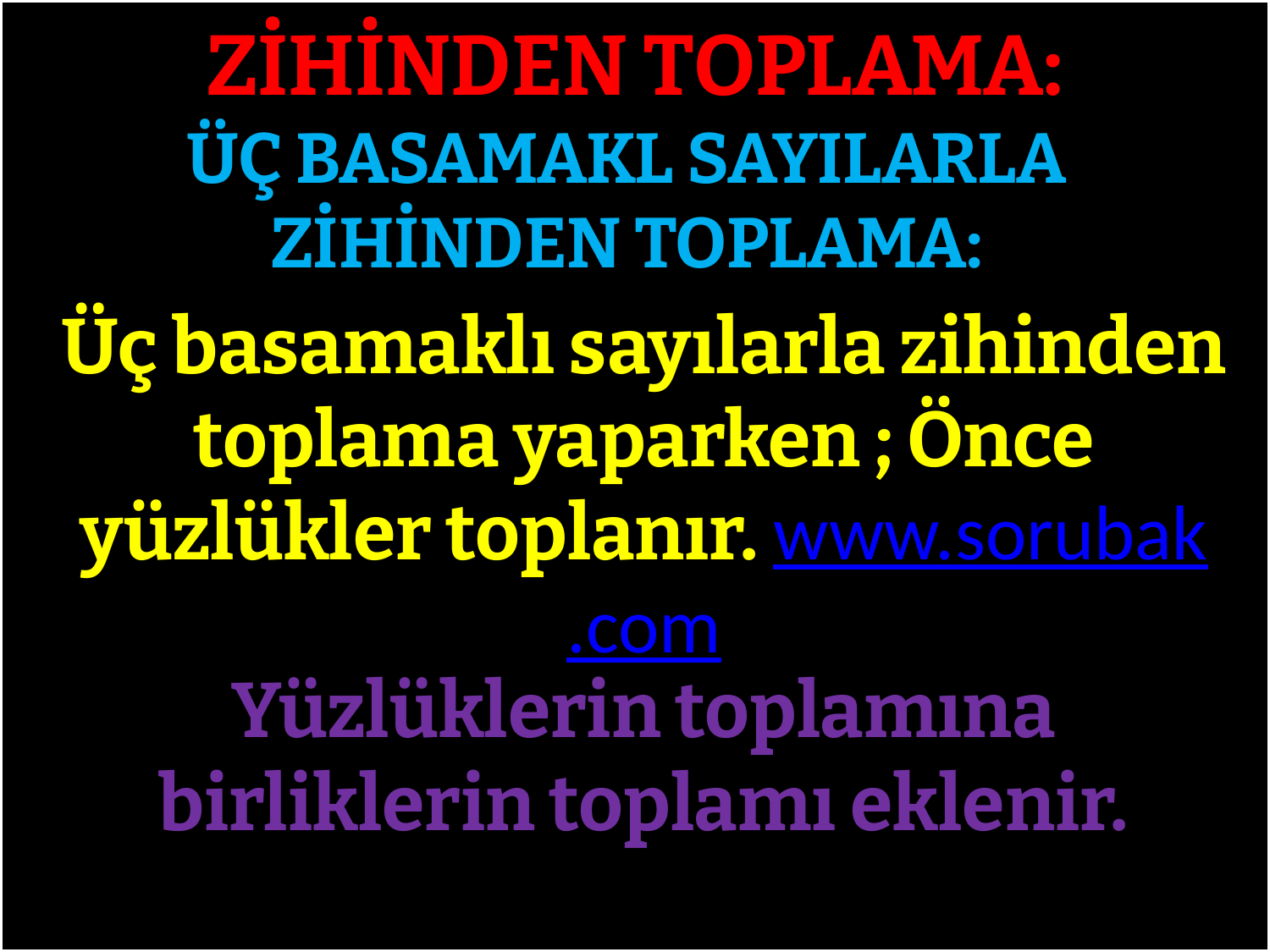

ZİHİNDEN TOPLAMA:
ÜÇ BASAMAKL SAYILARLA ZİHİNDEN TOPLAMA:
Üç basamaklı sayılarla zihinden toplama yaparken ; Önce yüzlükler toplanır. www.sorubak.com
#
Yüzlüklerin toplamına birliklerin toplamı eklenir.